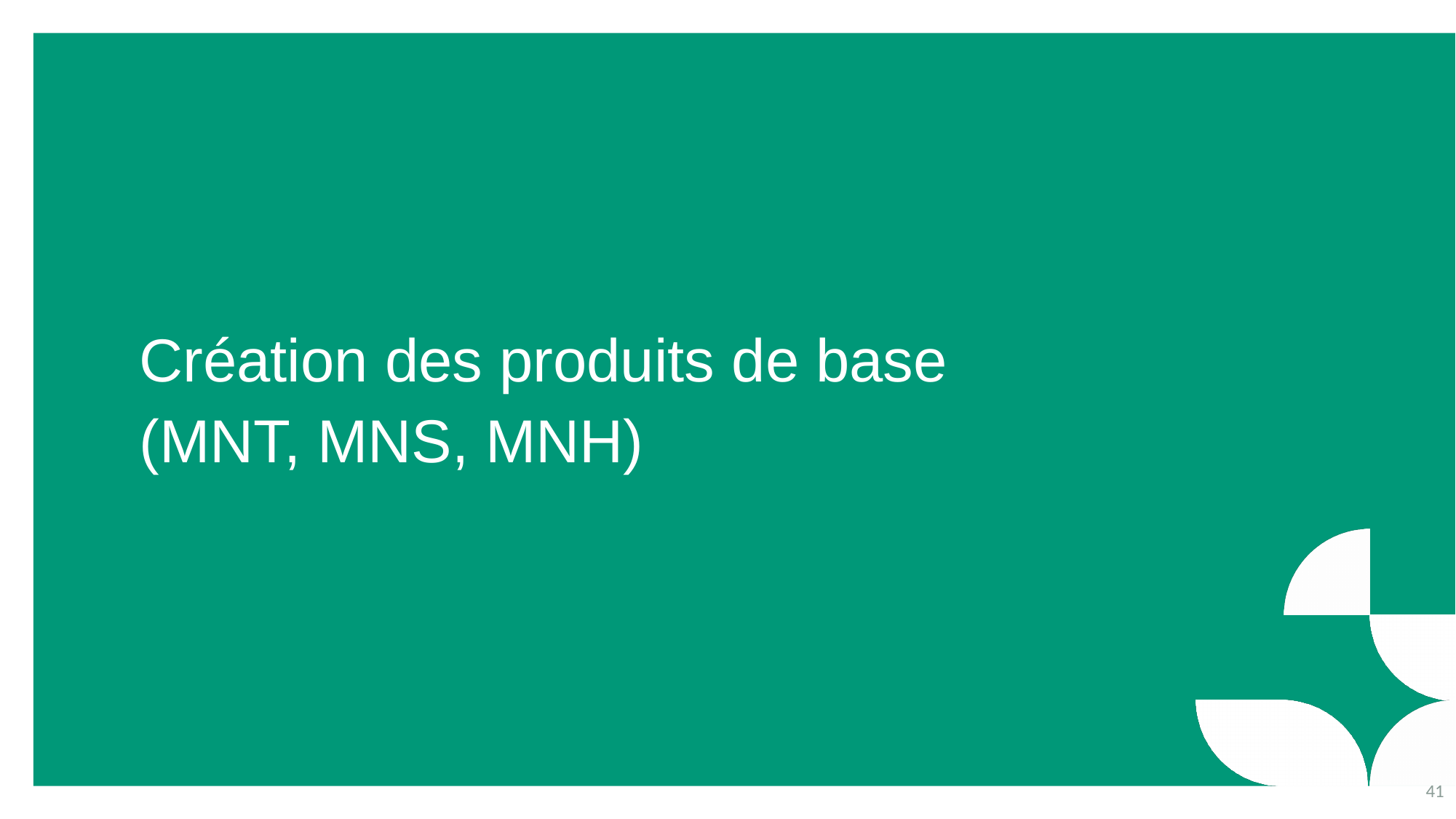

Création des produits de base
(MNT, MNS, MNH)
41